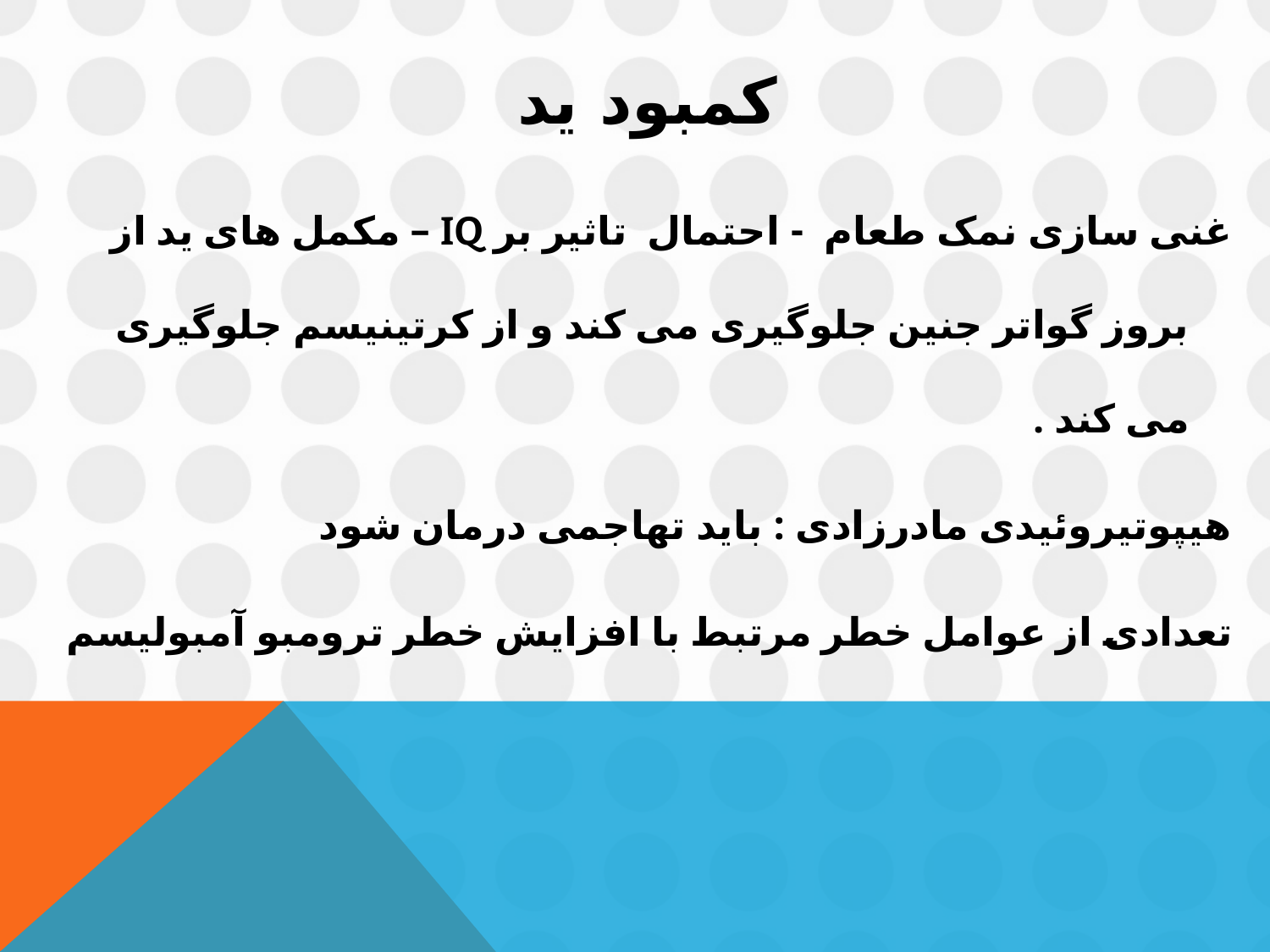

# کمبود ید
غنی سازی نمک طعام  - احتمال  تاثیر بر IQ – مکمل های ید از بروز گواتر جنین جلوگیری می کند و از کرتینیسم جلوگیری می کند .
هیپوتیروئیدی مادرزادی : باید تهاجمی درمان شود
تعدادی از عوامل خطر مرتبط با افزایش خطر ترومبو آمبولیسم